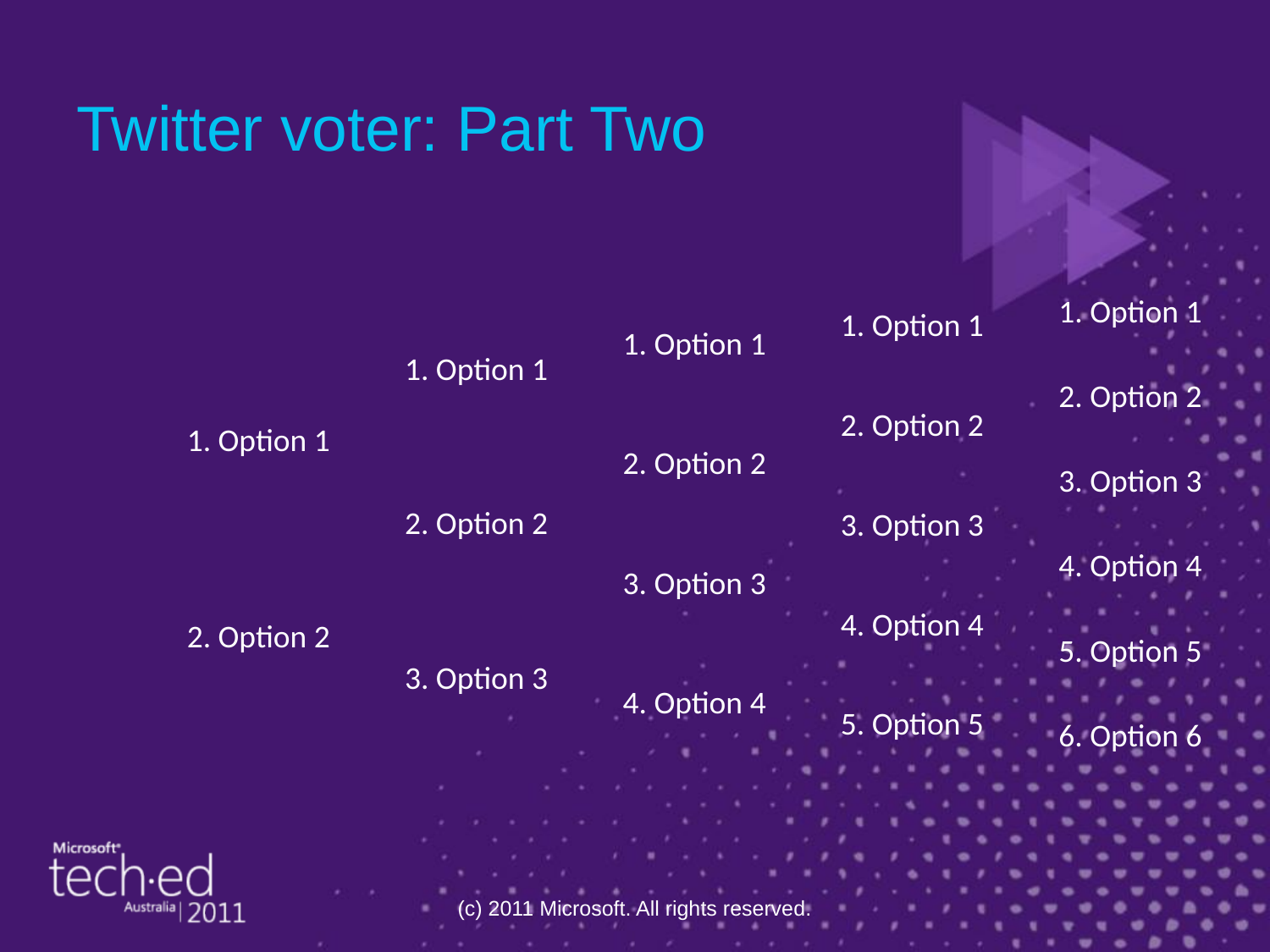

# Twitter voter: Part Two
| 1. Option 1 |
| --- |
| 2. Option 2 |
| 3. Option 3 |
| 4. Option 4 |
| 5. Option 5 |
| 6. Option 6 |
| 1. Option 1 |
| --- |
| 2. Option 2 |
| 3. Option 3 |
| 4. Option 4 |
| 5. Option 5 |
| 1. Option 1 |
| --- |
| 2. Option 2 |
| 3. Option 3 |
| 4. Option 4 |
| 1. Option 1 |
| --- |
| 2. Option 2 |
| 3. Option 3 |
| 1. Option 1 |
| --- |
| 2. Option 2 |
(c) 2011 Microsoft. All rights reserved.